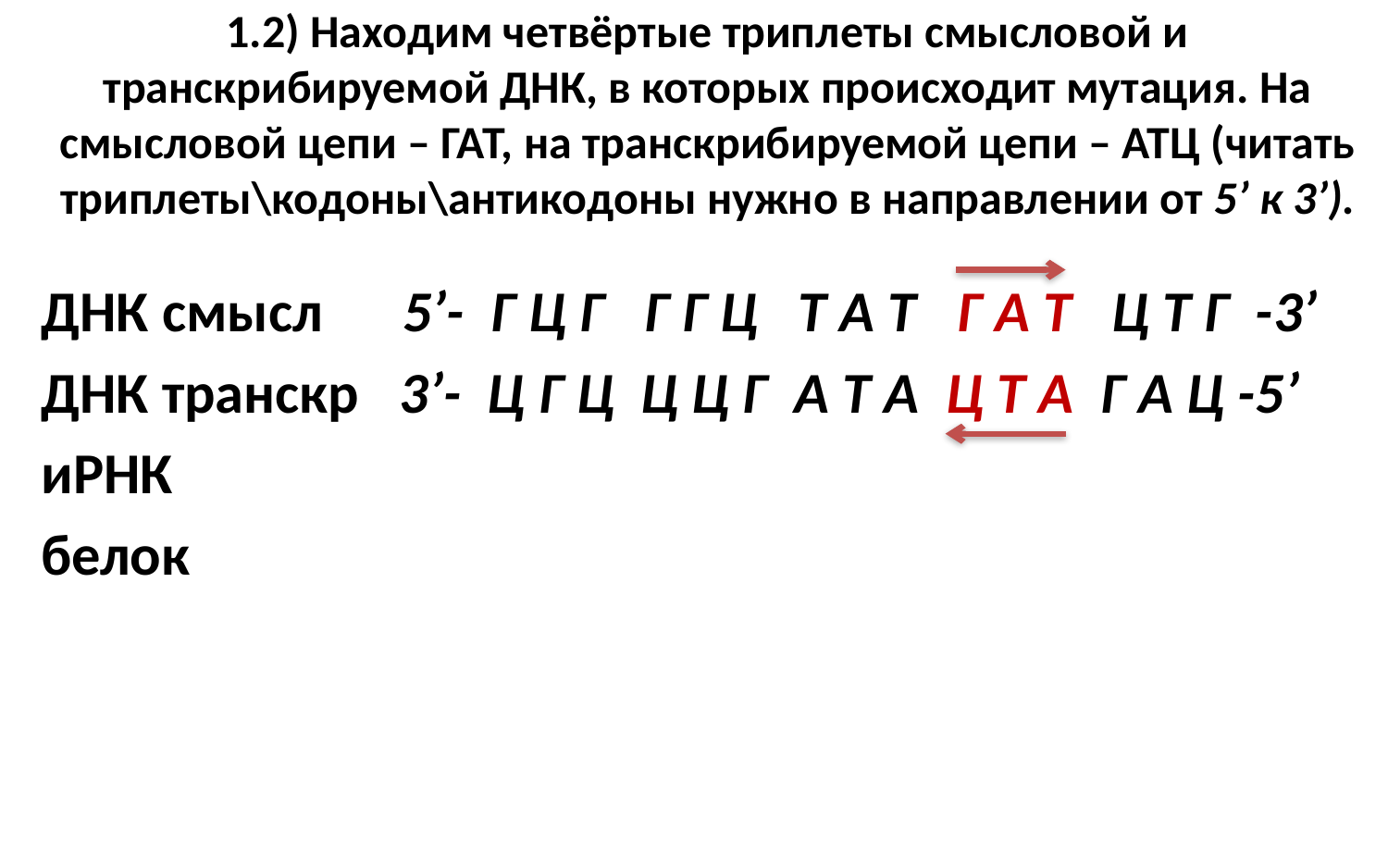

# 1.2) Находим четвёртые триплеты смысловой и транскрибируемой ДНК, в которых происходит мутация. На смысловой цепи – ГАТ, на транскрибируемой цепи – АТЦ (читать триплеты\кодоны\антикодоны нужно в направлении от 5’ к 3’).
ДНК смысл      5’-  Г Ц Г   Г Г Ц   Т А Т   Г А Т   Ц Т Г  -3’
ДНК транскр   3’-  Ц Г Ц  Ц Ц Г  А Т А  Ц Т А  Г А Ц -5’
иРНК
белок